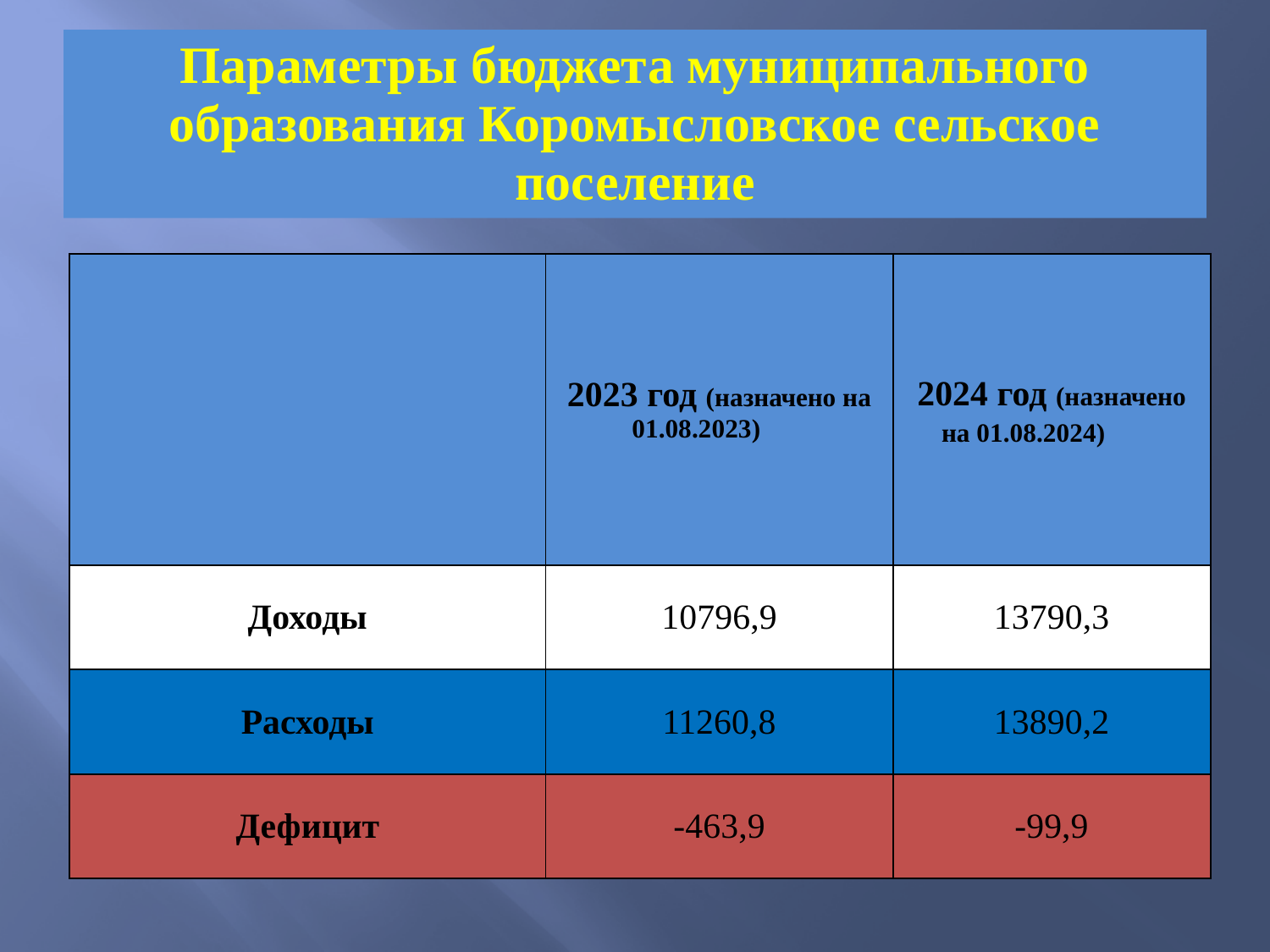

# Параметры бюджета муниципального образования Коромысловское сельское поселение
|  | 2023 год (назначено на 01.08.2023) | 2024 год (назначено на 01.08.2024) |
| --- | --- | --- |
| Доходы | 10796,9 | 13790,3 |
| Расходы | 11260,8 | 13890,2 |
| Дефицит | -463,9 | -99,9 |